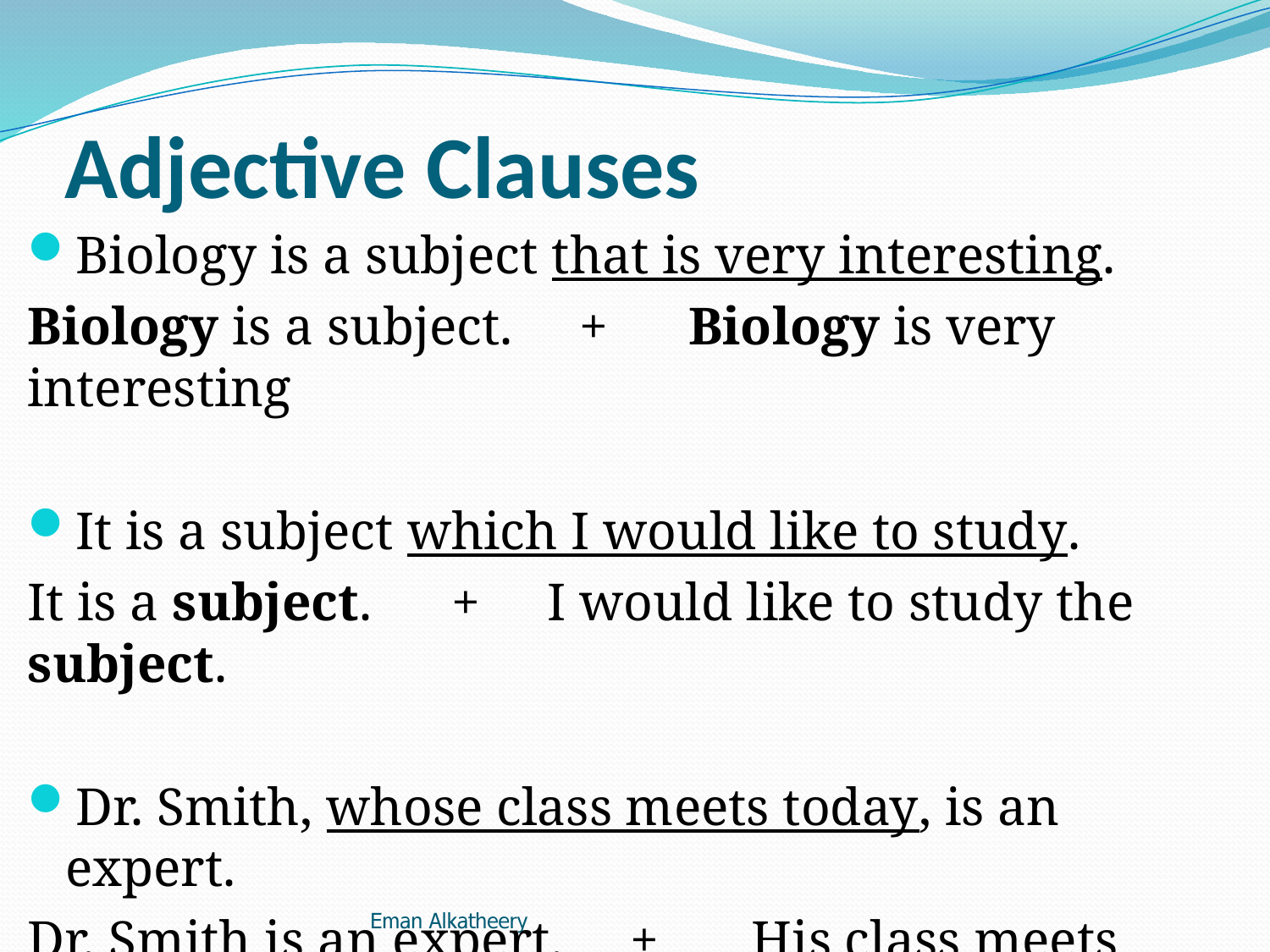

# Adjective Clauses
Biology is a subject that is very interesting.
Biology is a subject.     +      Biology is very interesting

It is a subject which I would like to study.
It is a subject.      +     I would like to study the subject.

Dr. Smith, whose class meets today, is an expert.
Dr. Smith is an expert.     +       His class meets today.
Eman Alkatheery